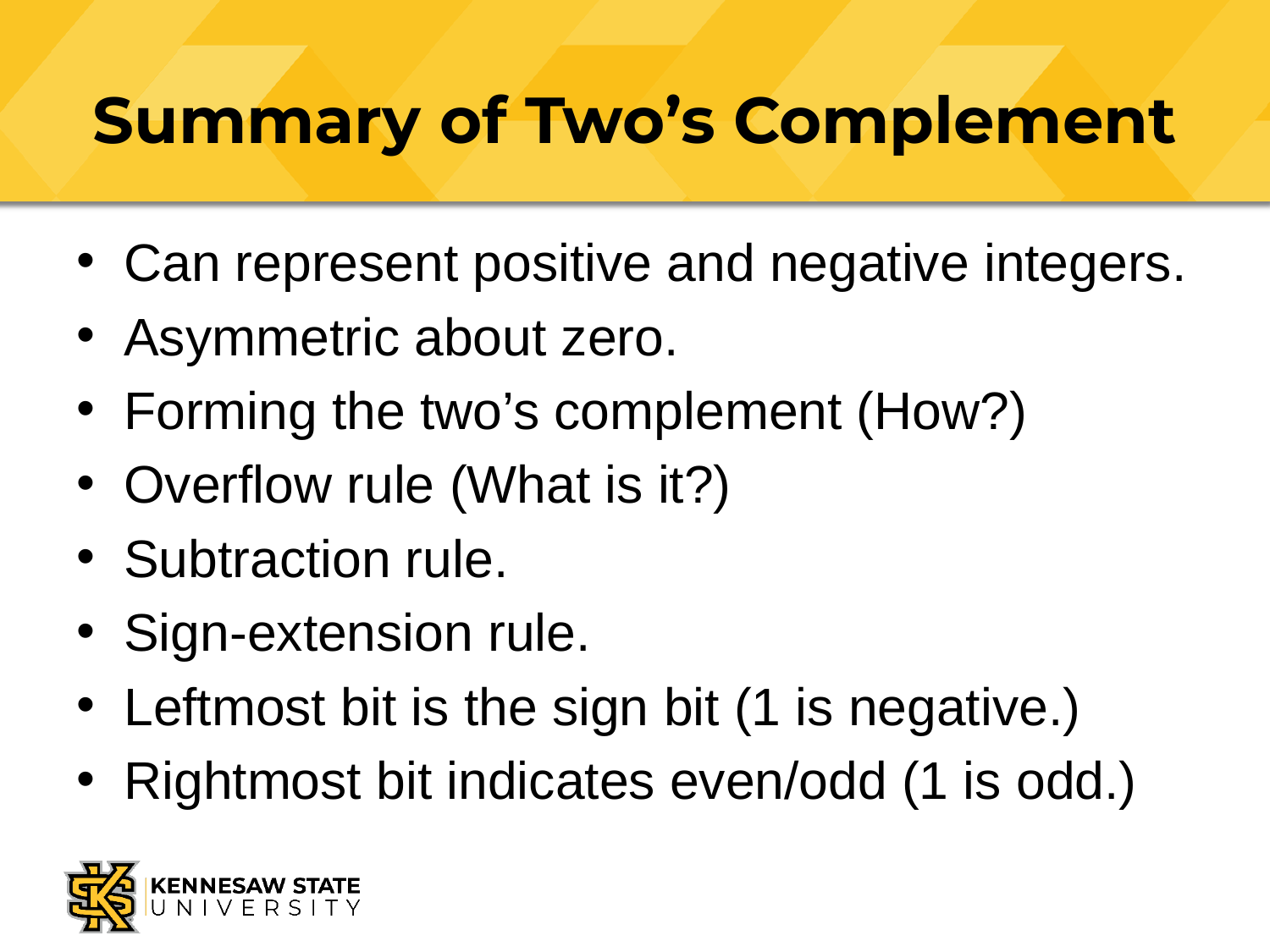

# Summary of Two’s Complement
Can represent positive and negative integers.
Asymmetric about zero.
Forming the two’s complement (How?)
Overflow rule (What is it?)
Subtraction rule.
Sign-extension rule.
Leftmost bit is the sign bit (1 is negative.)
Rightmost bit indicates even/odd (1 is odd.)